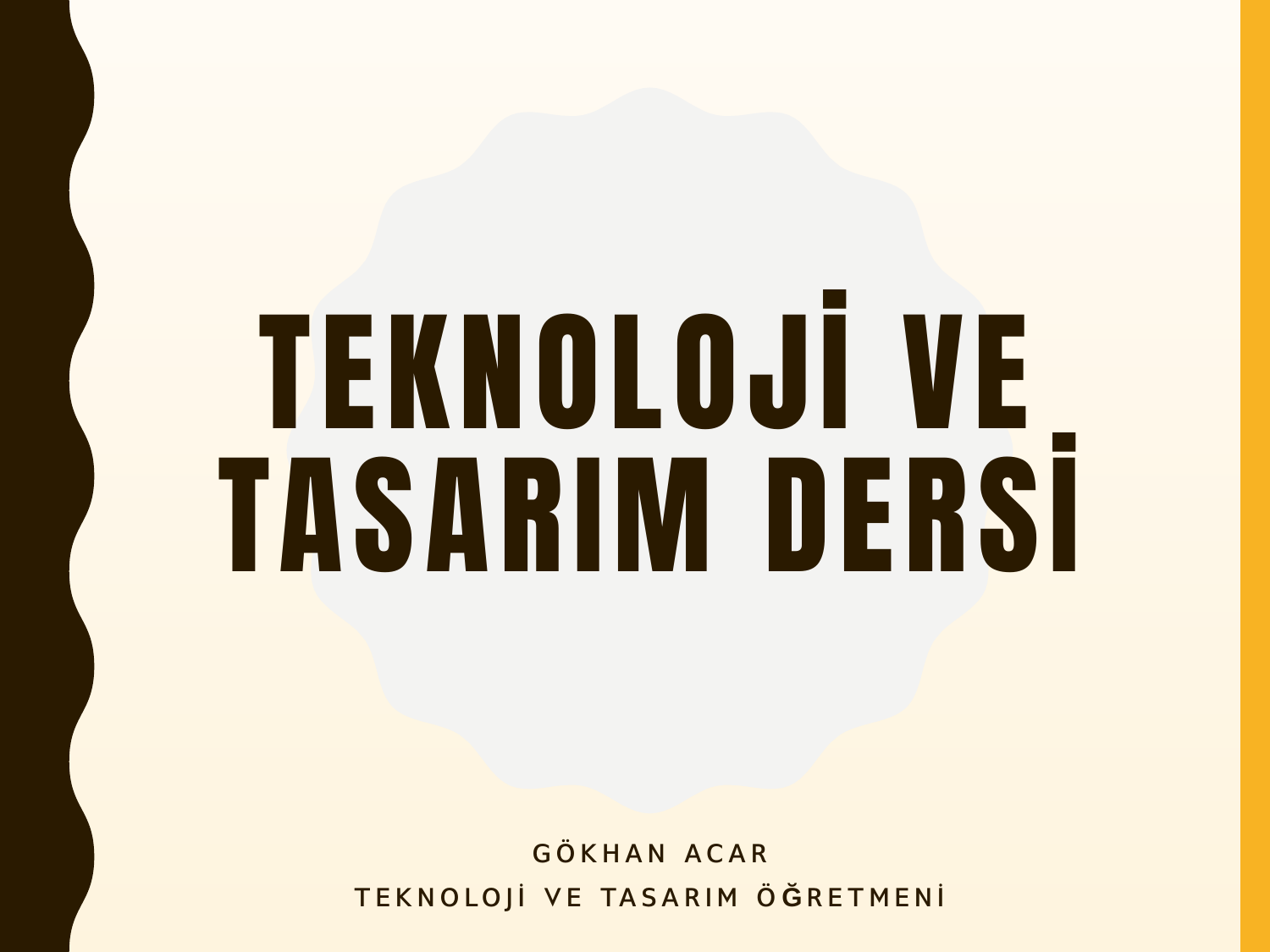

# Teknoloji ve tasarım Dersi
Gökhan ACAR
Teknoloji ve Tasarım Öğretmeni